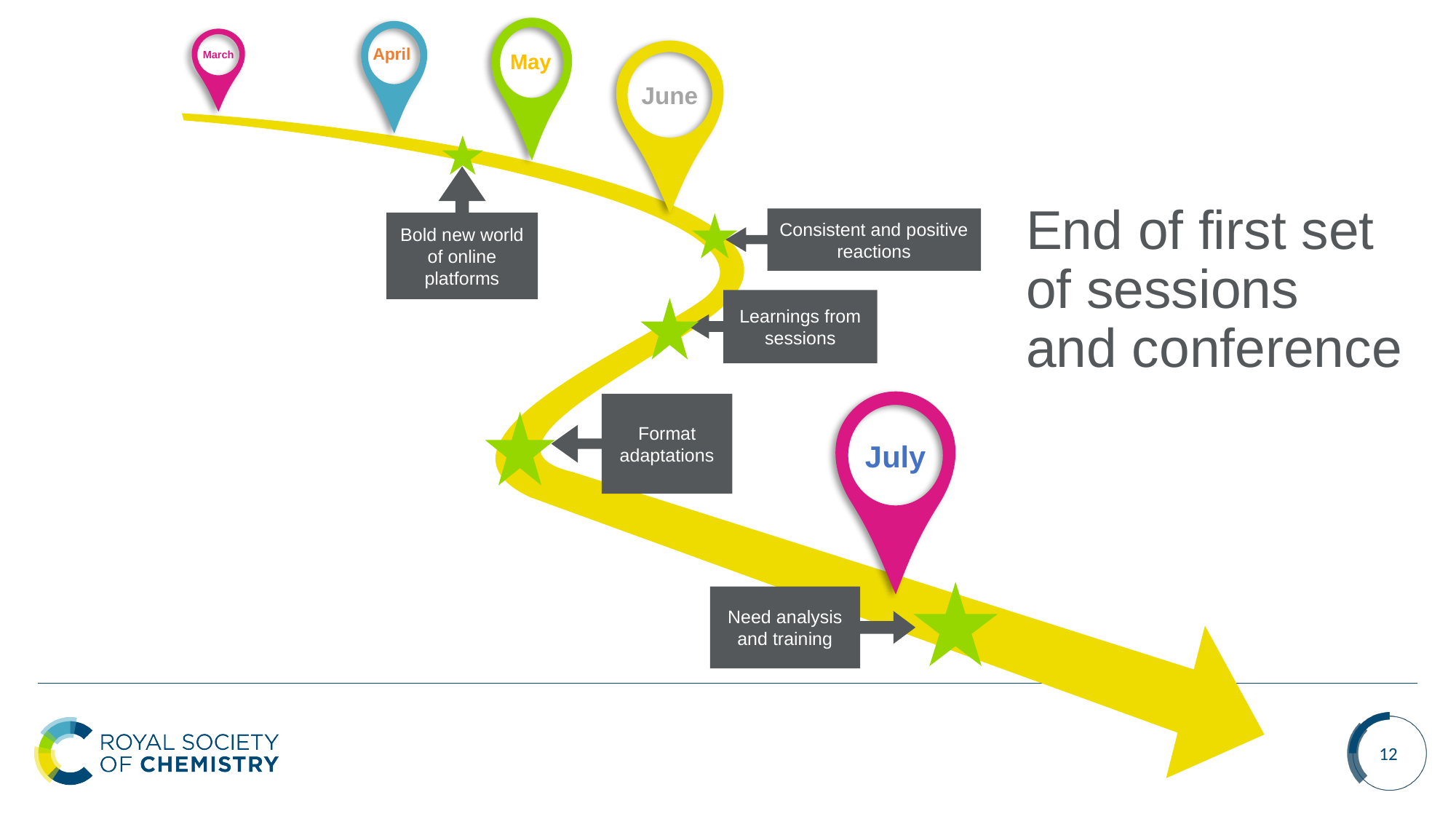

May

April

March

June

Bold new world of online platforms
Consistent and positive reactions
# End of first set of sessions and conference

Learnings from sessions

July
Format adaptations

Need analysis and training
12